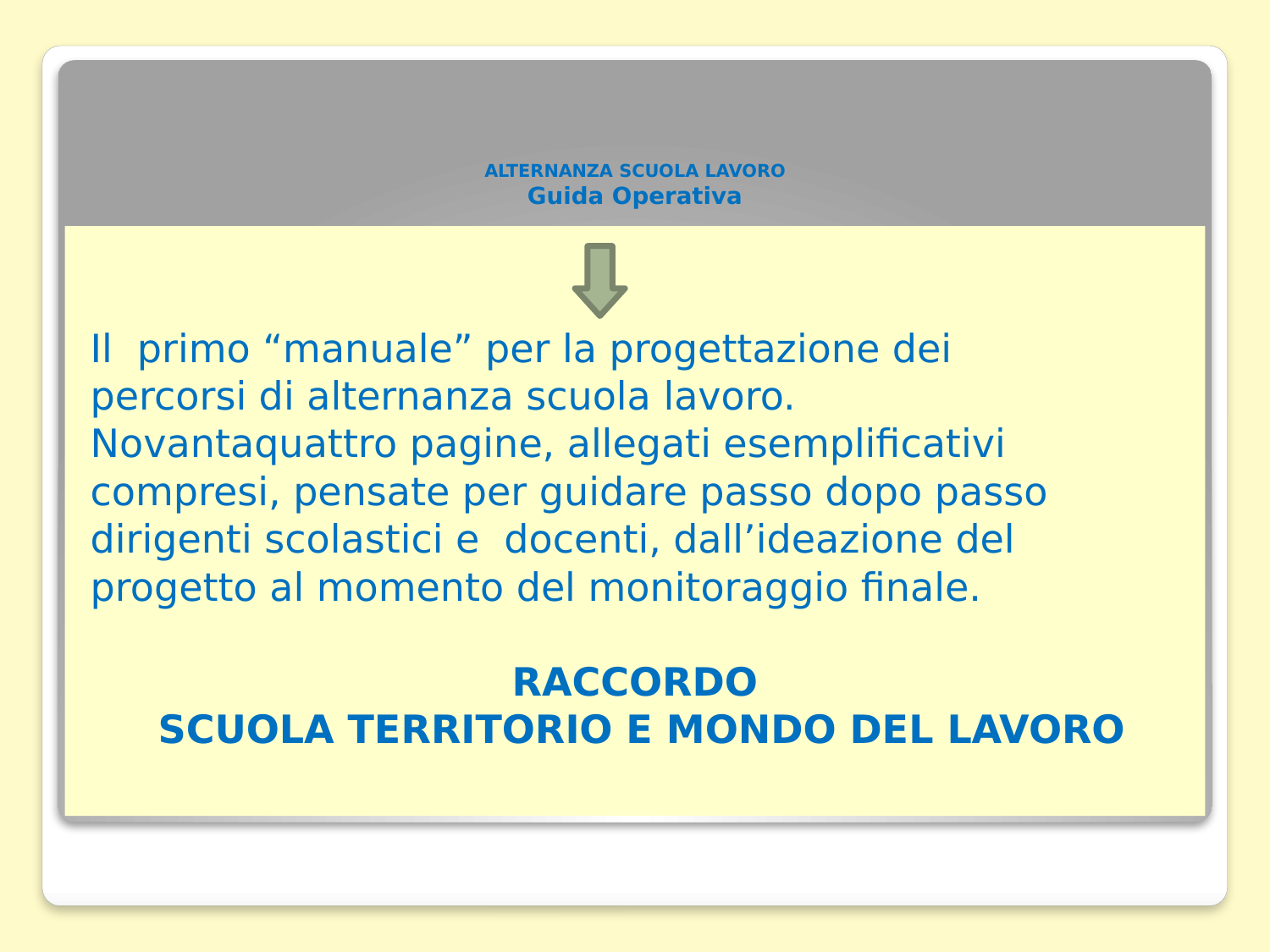

# ALTERNANZA SCUOLA LAVORO Guida Operativa

Il  primo “manuale” per la progettazione dei
percorsi di alternanza scuola lavoro.
Novantaquattro pagine, allegati esemplificativi
compresi, pensate per guidare passo dopo passo
dirigenti scolastici e  docenti, dall’ideazione del
progetto al momento del monitoraggio finale.

RACCORDO
SCUOLA TERRITORIO E MONDO DEL LAVORO